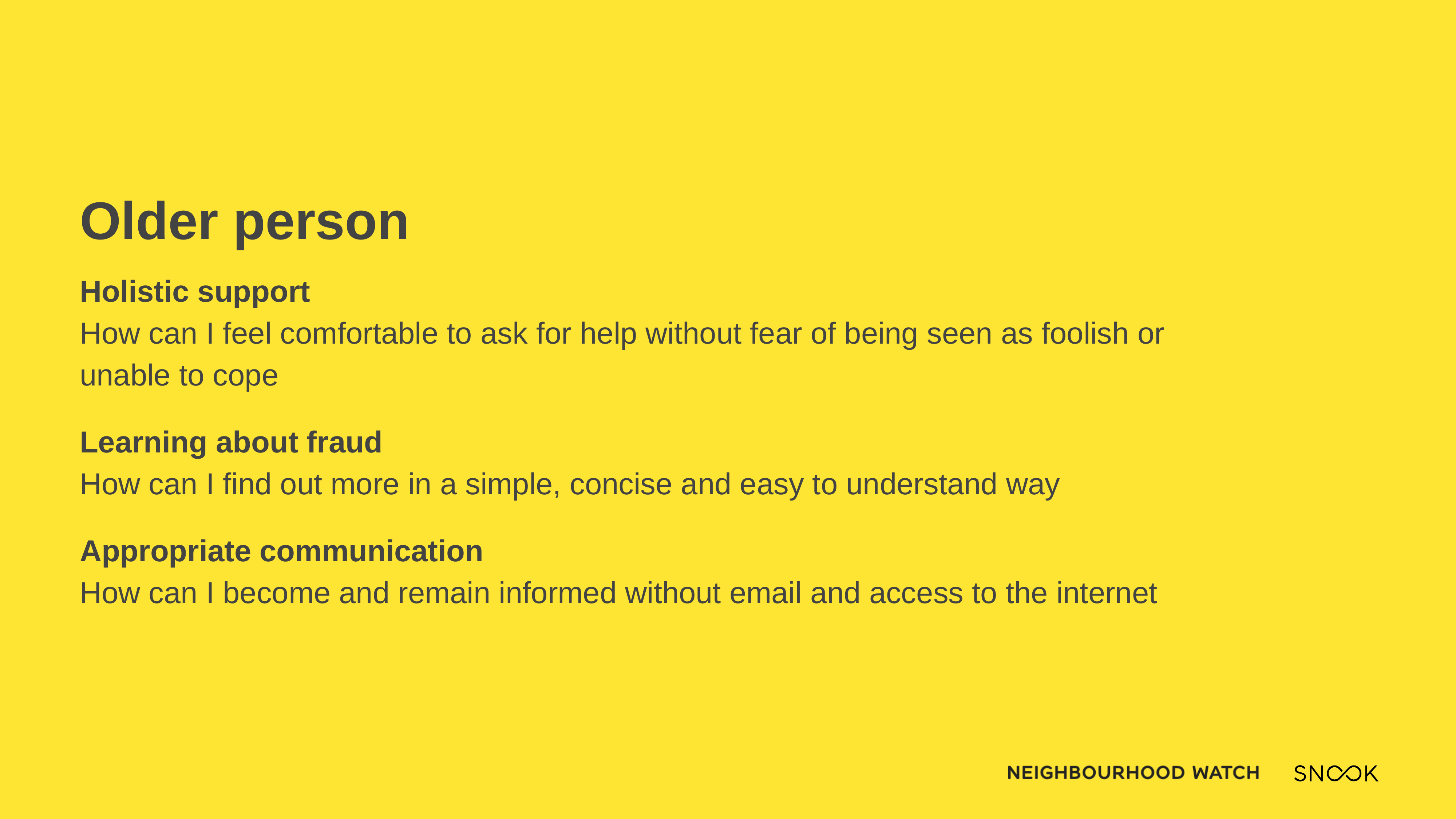

Older person

Holistic support
How can I feel comfortable to ask for help without fear of being seen as foolish or unable to cope

Learning about fraud
How can I find out more in a simple, concise and easy to understand way

Appropriate communication
How can I become and remain informed without email and access to the internet